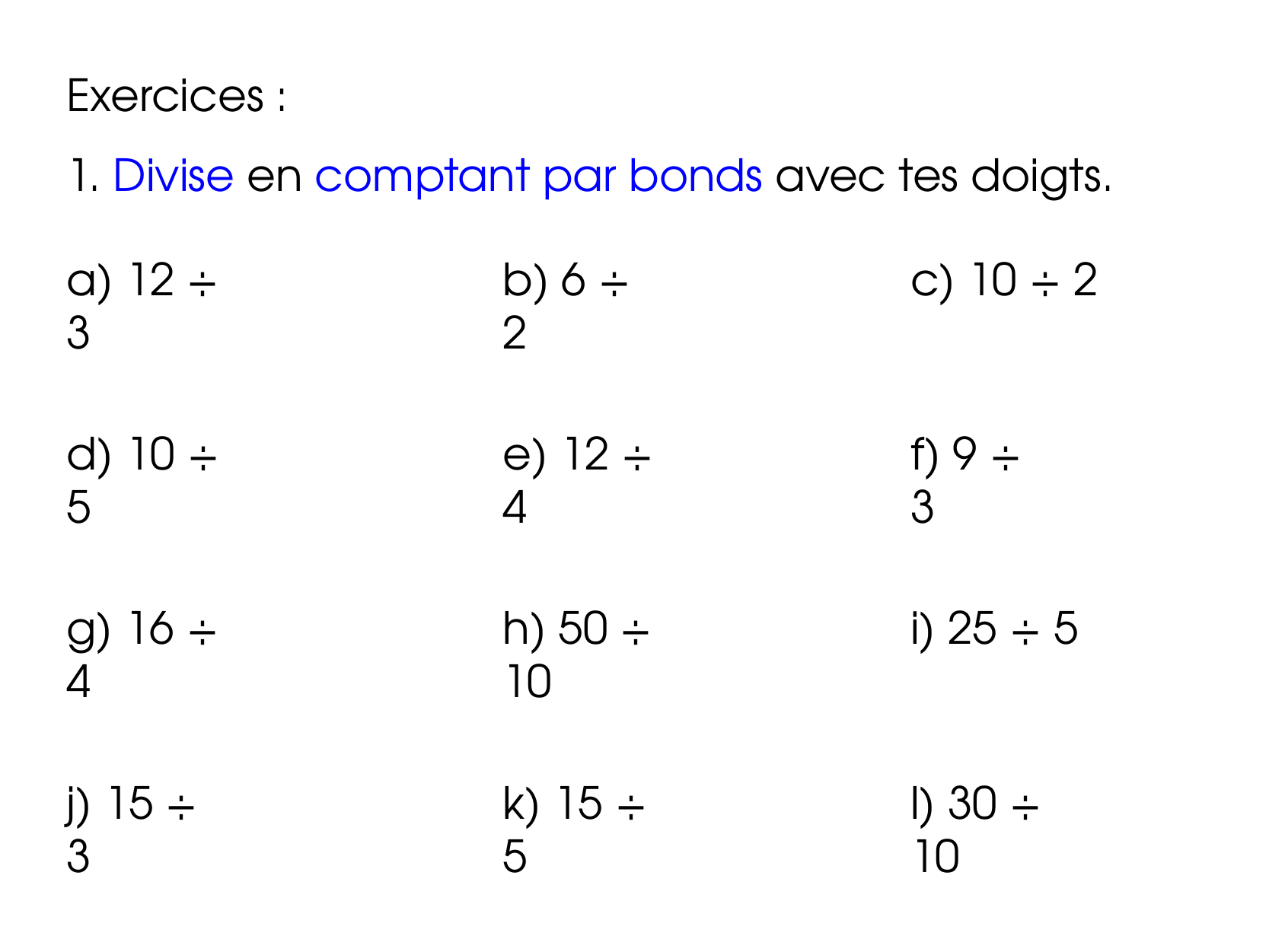

Exercices :
1. Divise en comptant par bonds avec tes doigts.
a) 12 ÷ 3
b) 6 ÷ 2
c) 10 ÷ 2
d) 10 ÷ 5
e) 12 ÷ 4
f) 9 ÷ 3
g) 16 ÷ 4
h) 50 ÷ 10
i) 25 ÷ 5
j) 15 ÷ 3
k) 15 ÷ 5
l) 30 ÷ 10